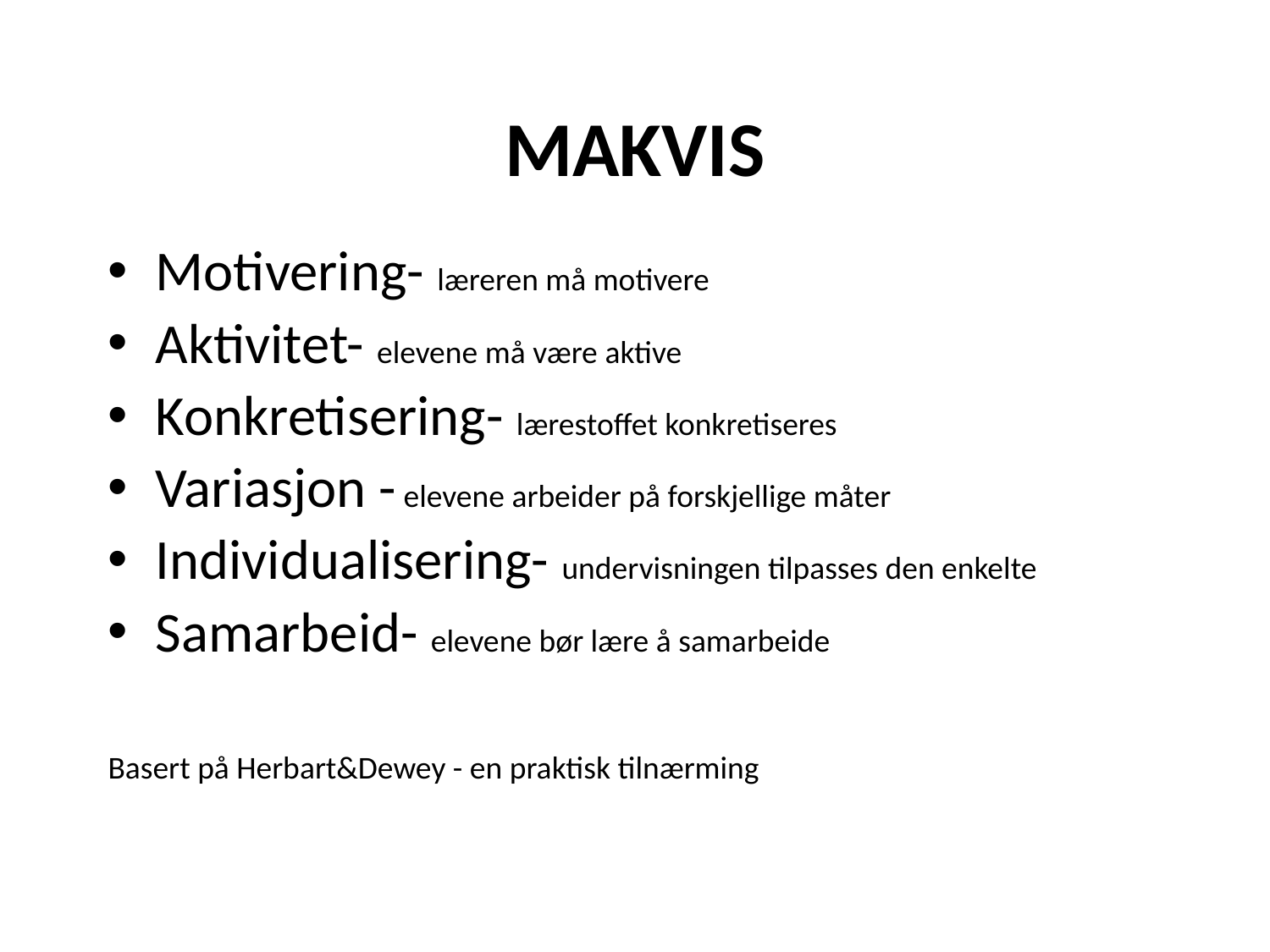

# MAKVIS
Motivering- læreren må motivere
Aktivitet- elevene må være aktive
Konkretisering- lærestoffet konkretiseres
Variasjon - elevene arbeider på forskjellige måter
Individualisering- undervisningen tilpasses den enkelte
Samarbeid- elevene bør lære å samarbeide

Basert på Herbart&Dewey - en praktisk tilnærming